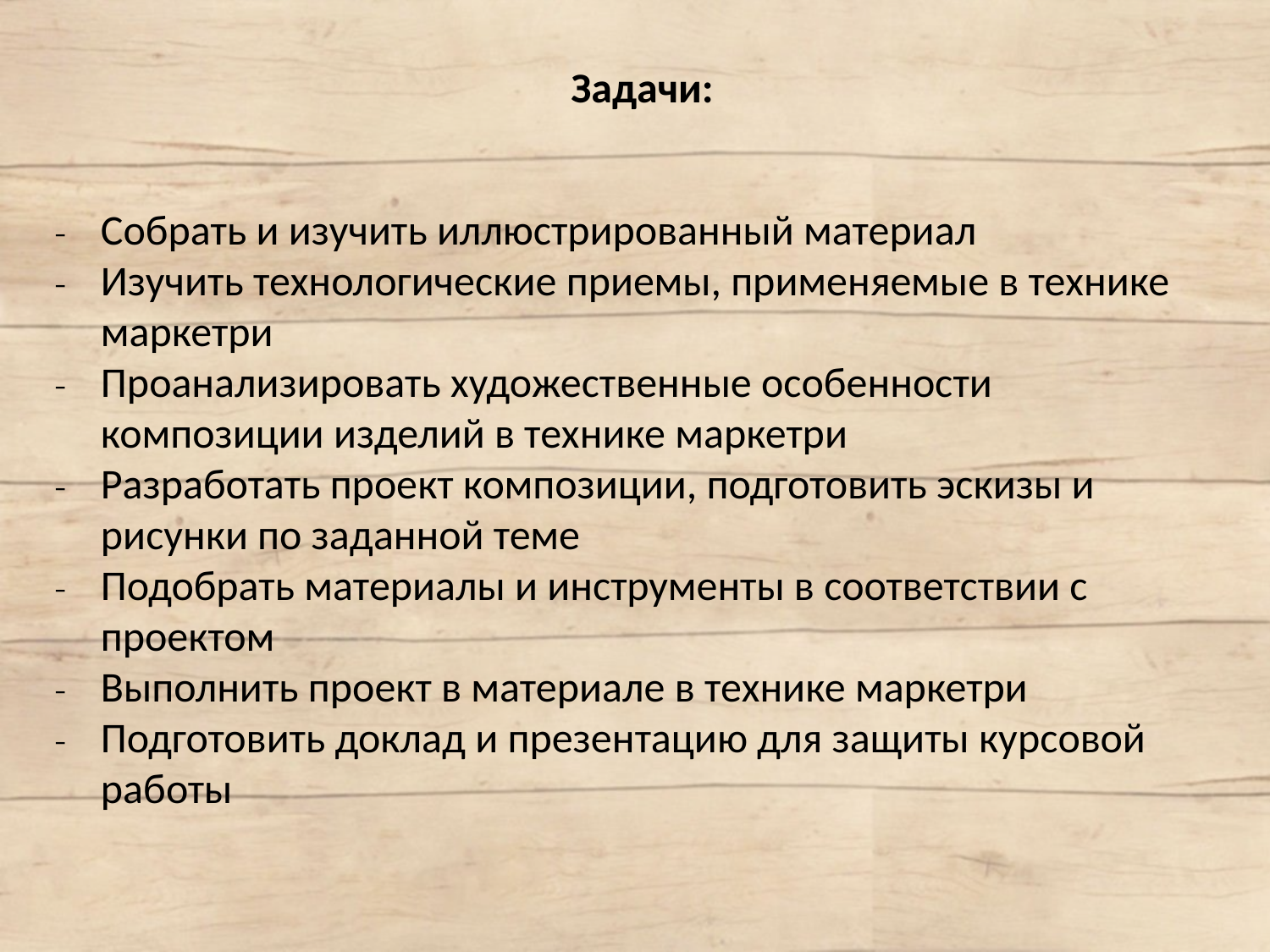

Задачи:
Собрать и изучить иллюстрированный материал
Изучить технологические приемы, применяемые в технике маркетри
Проанализировать художественные особенности композиции изделий в технике маркетри
Разработать проект композиции, подготовить эскизы и рисунки по заданной теме
Подобрать материалы и инструменты в соответствии с проектом
Выполнить проект в материале в технике маркетри
Подготовить доклад и презентацию для защиты курсовой работы